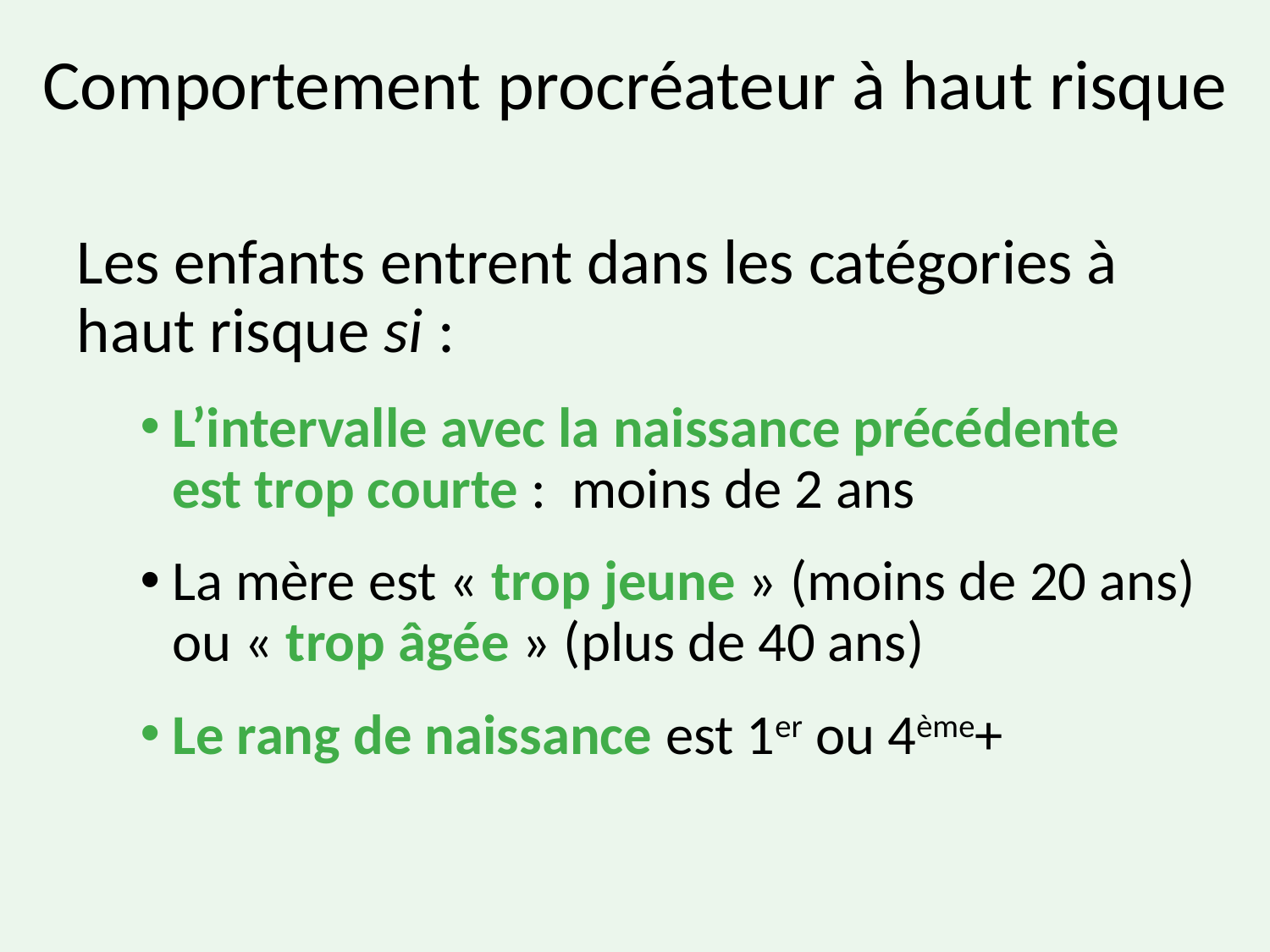

# Comportement procréateur à haut risque
Les enfants entrent dans les catégories à haut risque si :
L’intervalle avec la naissance précédente est trop courte :  moins de 2 ans
La mère est « trop jeune » (moins de 20 ans) ou « trop âgée » (plus de 40 ans)
Le rang de naissance est 1er ou 4ème+